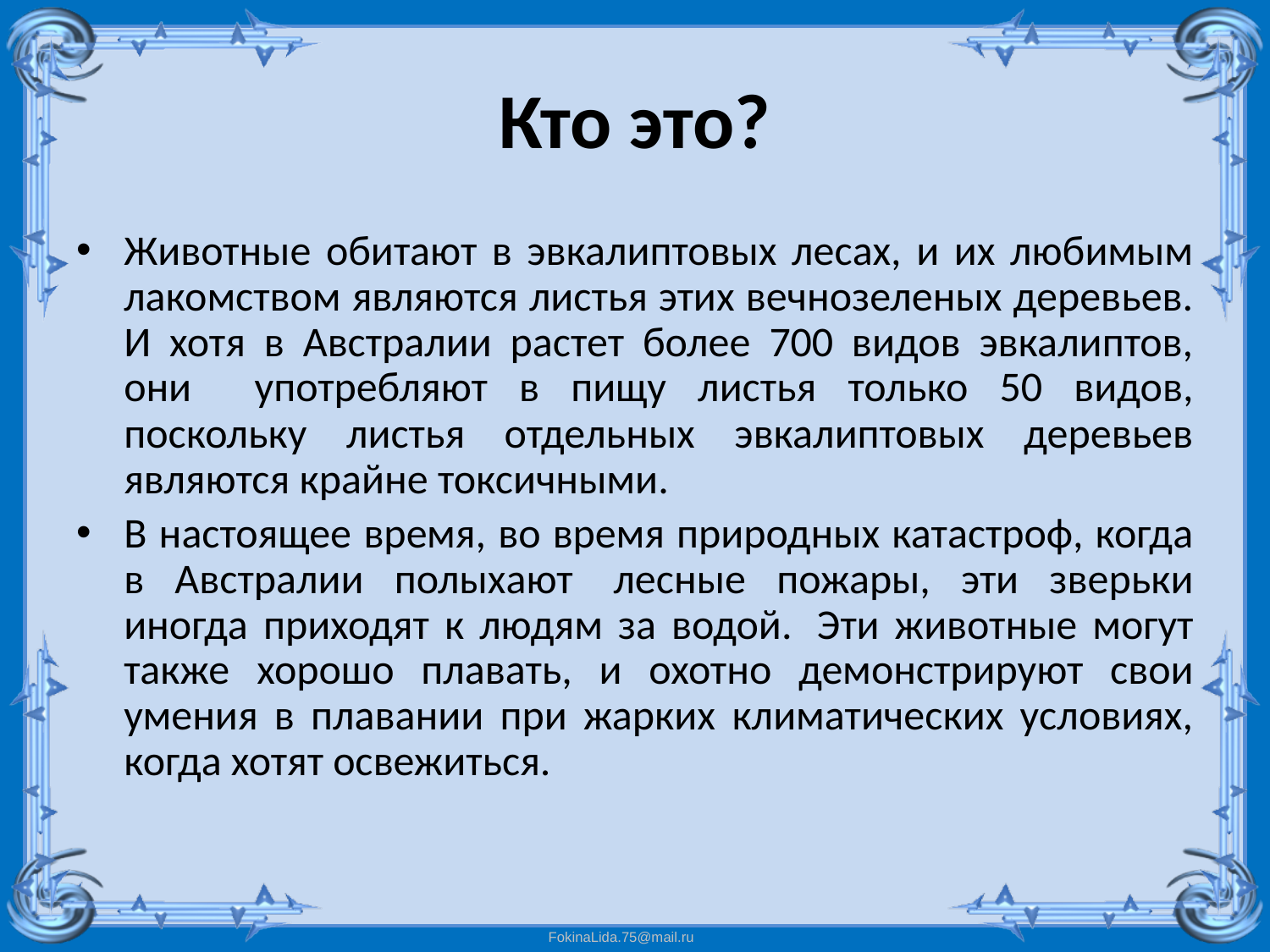

# Кто это?
Животные обитают в эвкалиптовых лесах, и их любимым лакомством являются листья этих вечнозеленых деревьев. И хотя в Австралии растет более 700 видов эвкалиптов, они  употребляют в пищу листья только 50 видов, поскольку листья отдельных эвкалиптовых деревьев являются крайне токсичными.
В настоящее время, во время природных катастроф, когда в Австралии полыхают  лесные пожары, эти зверьки иногда приходят к людям за водой.  Эти животные могут также хорошо плавать, и охотно демонстрируют свои умения в плавании при жарких климатических условиях, когда хотят освежиться.